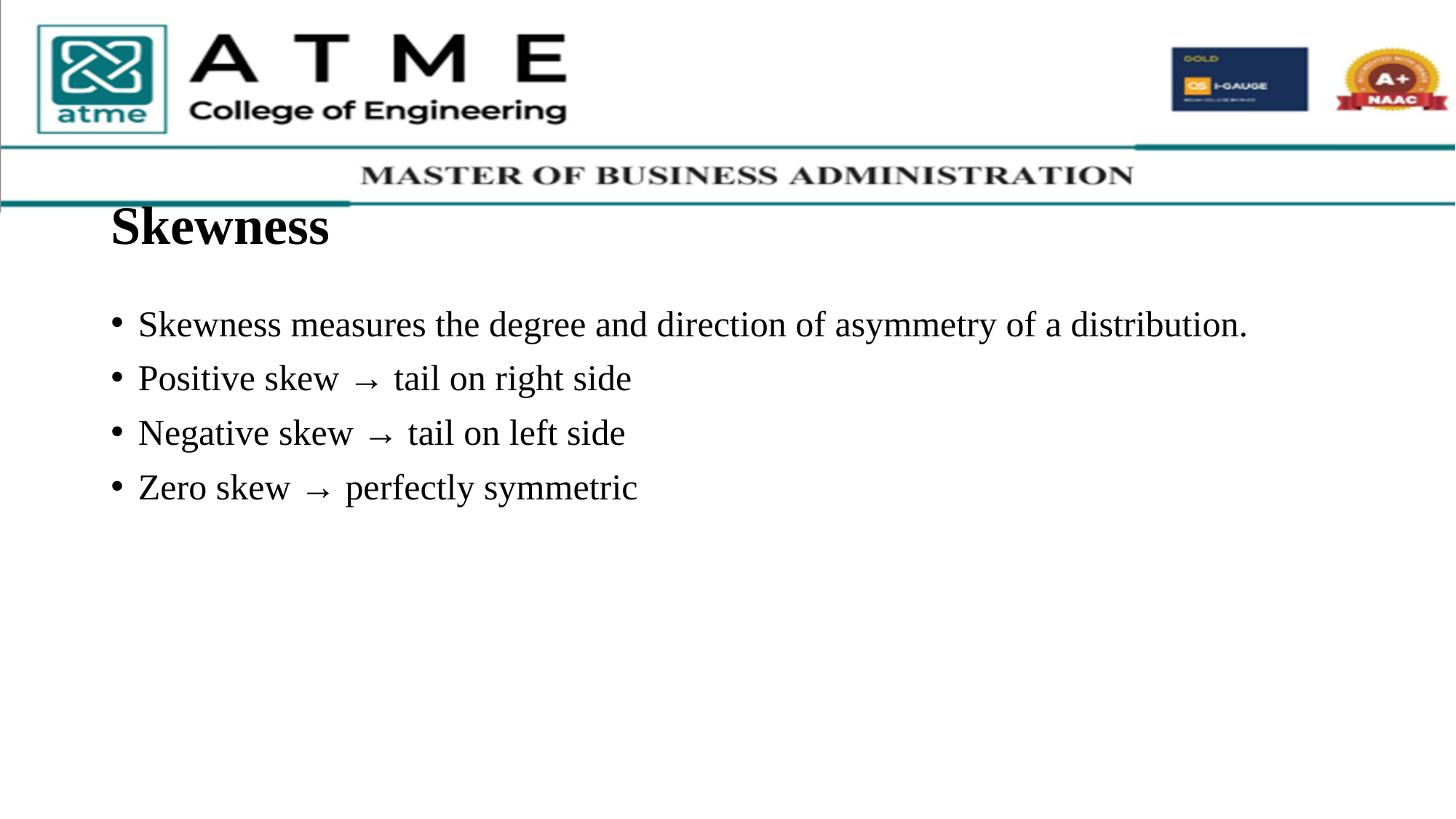

# Skewness
Skewness measures the degree and direction of asymmetry of a distribution.
Positive skew → tail on right side
Negative skew → tail on left side
Zero skew → perfectly symmetric